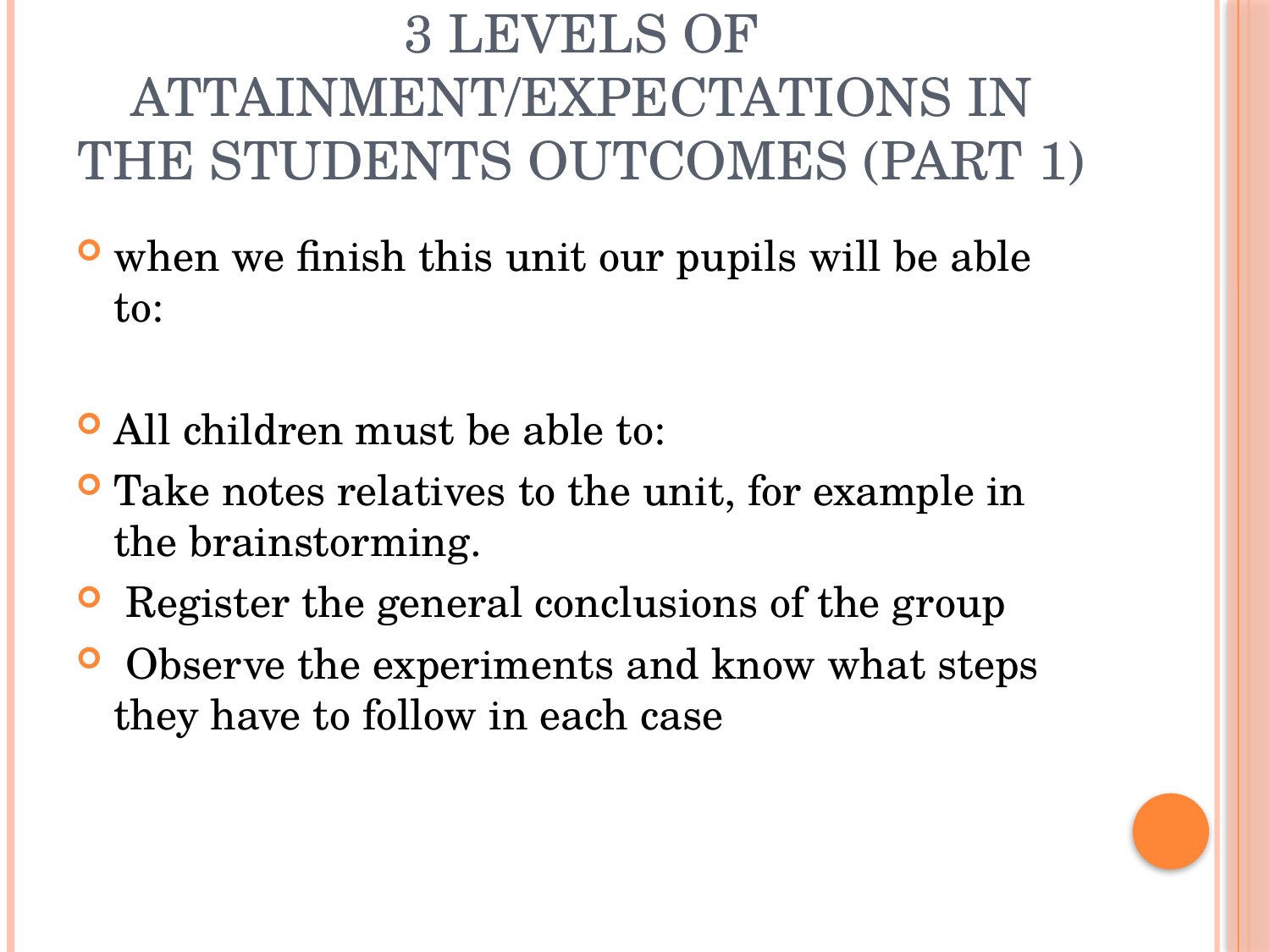

# 3 levels of Attainment/expectations in the students outcomes (Part 1)
when we finish this unit our pupils will be able to:

All children must be able to:
Take notes relatives to the unit, for example in the brainstorming.
 Register the general conclusions of the group
 Observe the experiments and know what steps they have to follow in each case